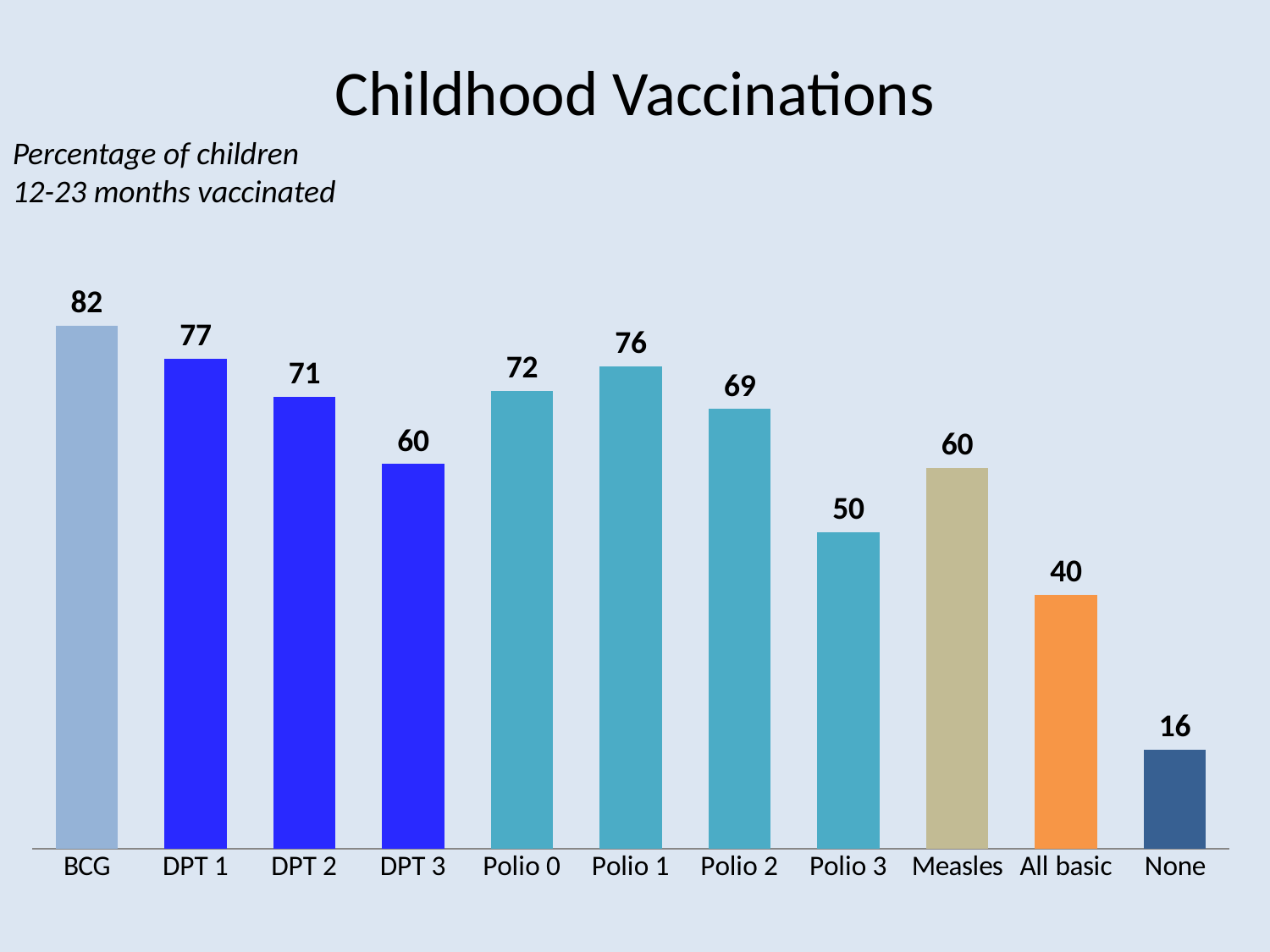

# Childhood Vaccinations
Percentage of children 12-23 months vaccinated

### Chart

| Category | Series 1 |
|---|---|
| BCG | 82.0 |
| DPT 1 | 76.8 |
| DPT 2 | 70.8 |
| DPT 3 | 60.3 |
| Polio 0 | 71.8 |
| Polio 1 | 75.6 |
| Polio 2 | 68.9 |
| Polio 3 | 49.6 |
| Measles | 59.7 |
| All basic | 39.800000000000004 |
| None | 15.6 |